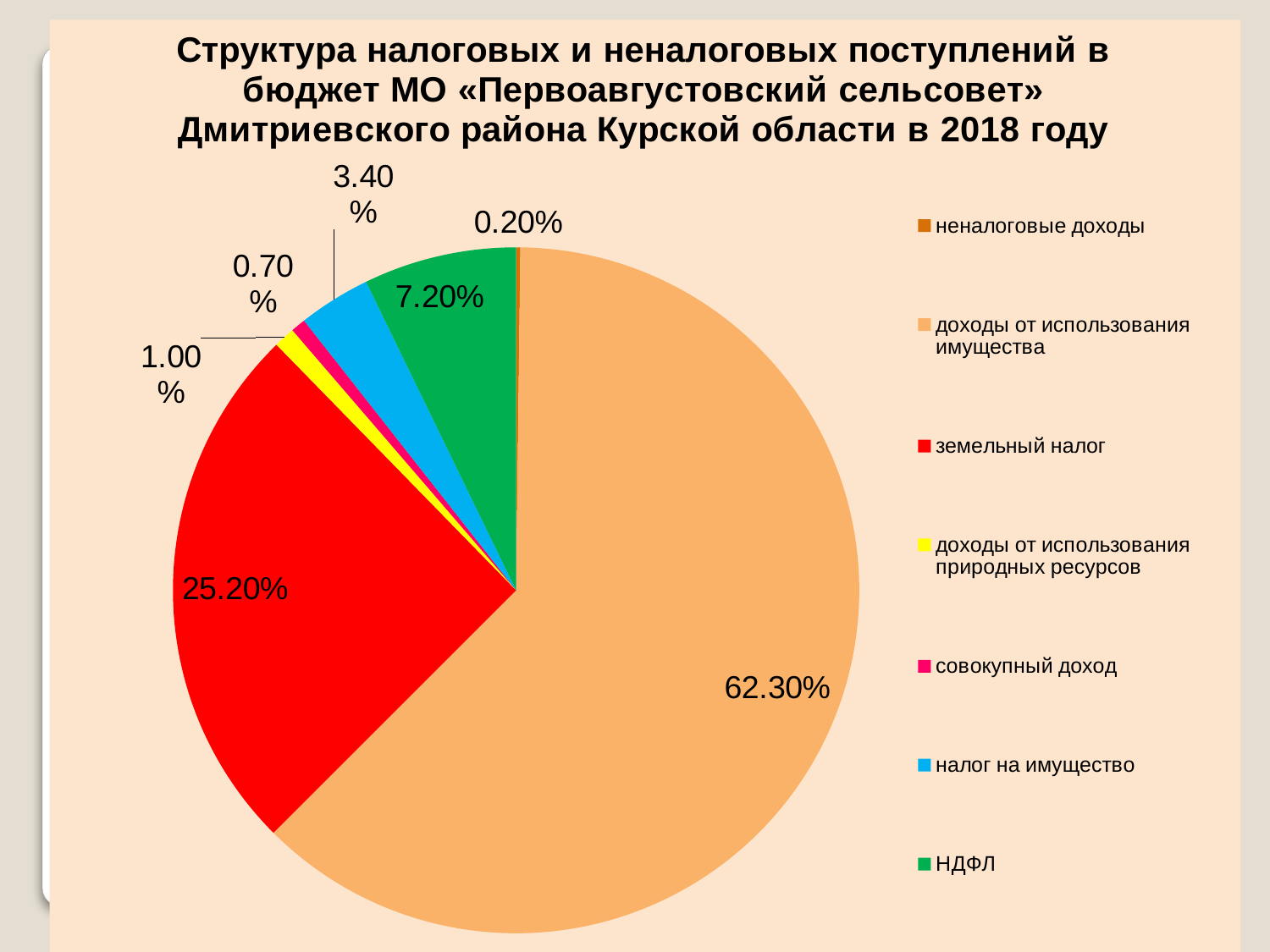

### Chart: Структура налоговых и неналоговых поступлений в бюджет МО «Первоавгустовский сельсовет» Дмитриевского района Курской области в 2018 году

| Category | Продажи |
|---|---|
| неналоговые доходы | 0.0020000000000000005 |
| доходы от использования имущества | 0.6230000000000001 |
| земельный налог | 0.252 |
| доходы от использования природных ресурсов | 0.010000000000000002 |
| совокупный доход | 0.007000000000000001 |
| налог на имущество | 0.034 |
| НДФЛ | 0.072 |